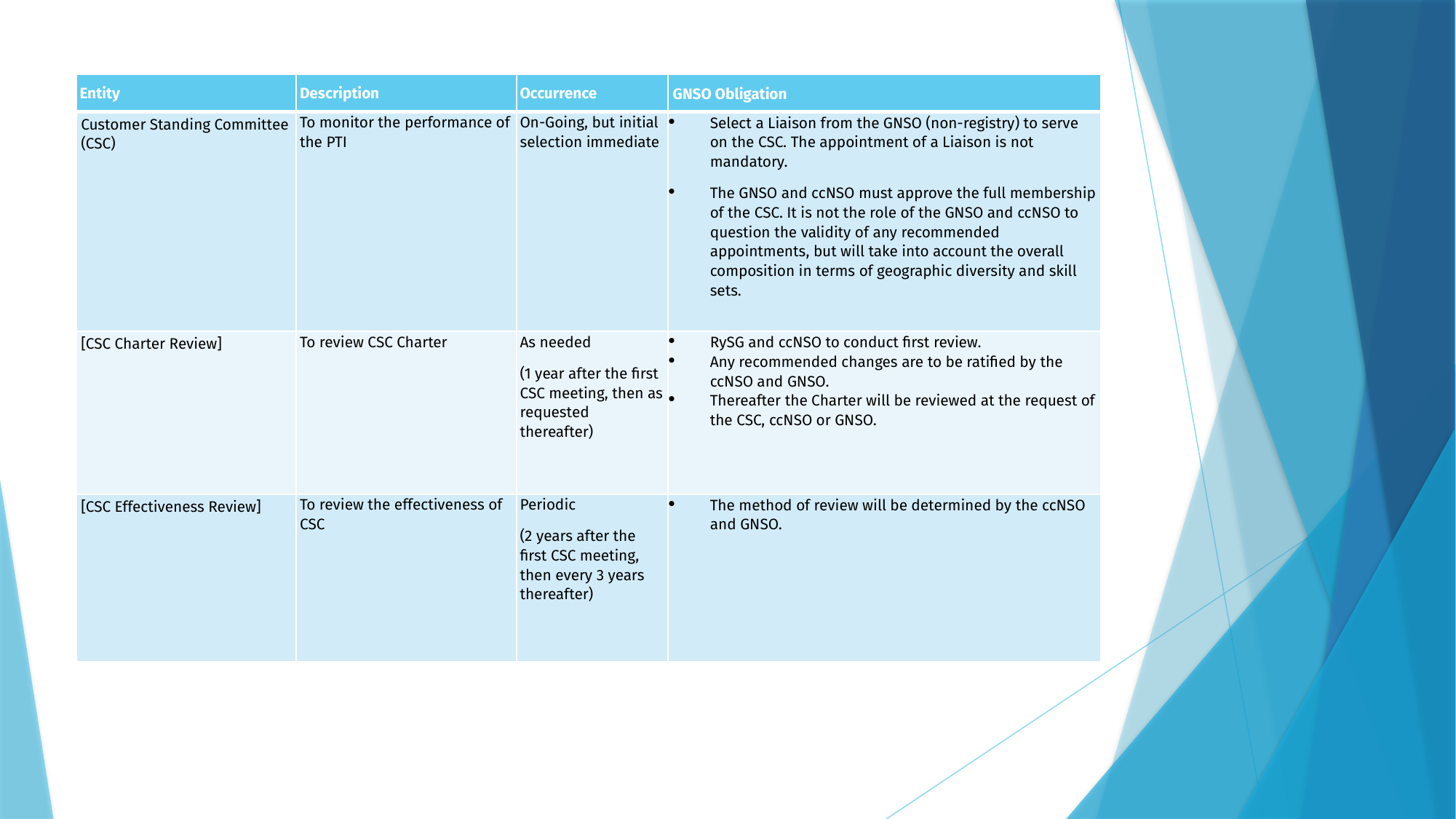

| Entity | Description | Occurrence | GNSO Obligation |
| --- | --- | --- | --- |
| Customer Standing Committee (CSC) | To monitor the performance of the PTI | On-Going, but initial selection immediate | Select a Liaison from the GNSO (non-registry) to serve on the CSC. The appointment of a Liaison is not mandatory. The GNSO and ccNSO must approve the full membership of the CSC. It is not the role of the GNSO and ccNSO to question the validity of any recommended appointments, but will take into account the overall composition in terms of geographic diversity and skill sets. |
| [CSC Charter Review] | To review CSC Charter | As needed (1 year after the first CSC meeting, then as requested thereafter) | RySG and ccNSO to conduct first review. Any recommended changes are to be ratified by the ccNSO and GNSO. Thereafter the Charter will be reviewed at the request of the CSC, ccNSO or GNSO. |
| [CSC Effectiveness Review] | To review the effectiveness of CSC | Periodic (2 years after the first CSC meeting, then every 3 years thereafter) | The method of review will be determined by the ccNSO and GNSO. |